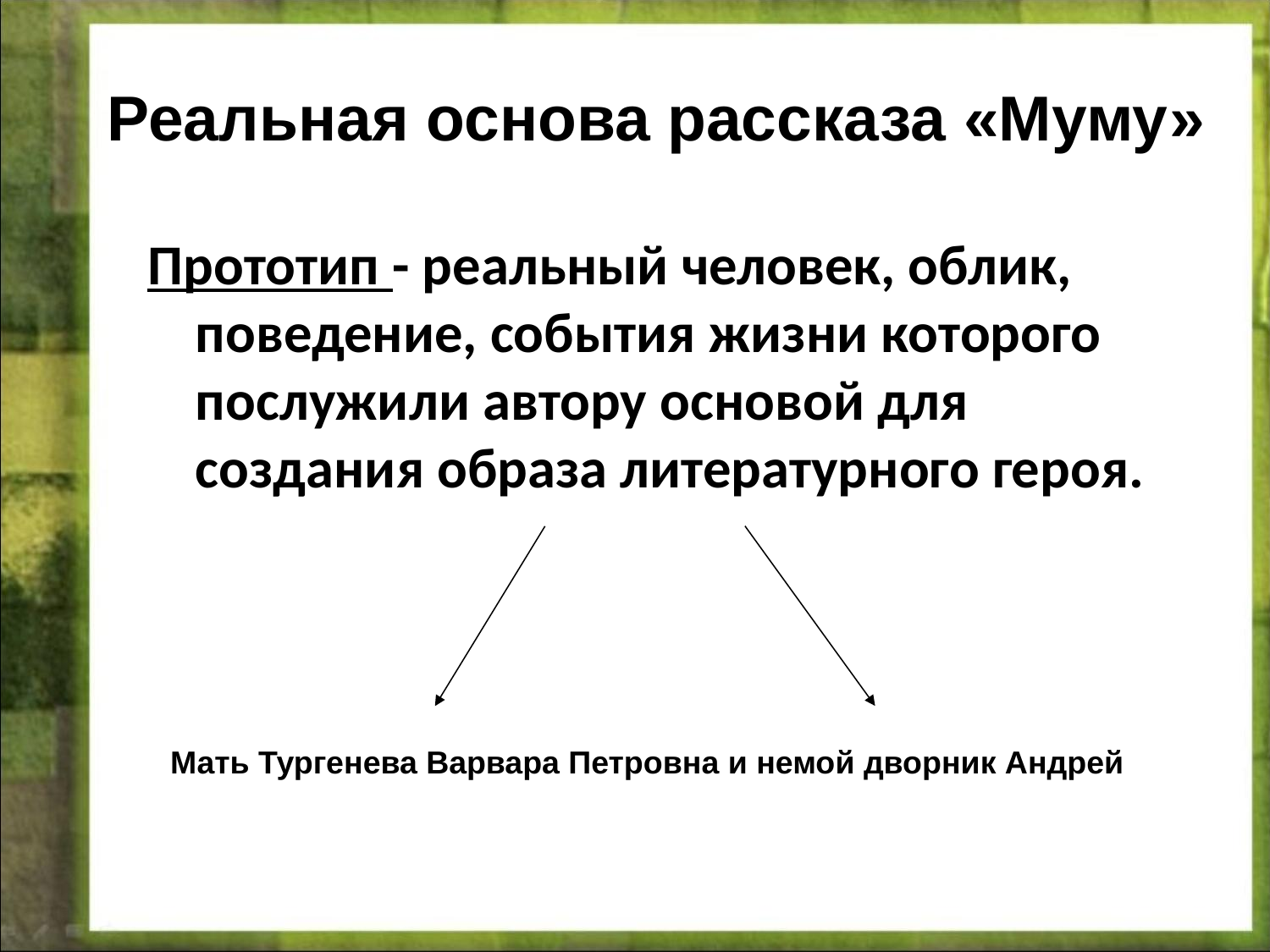

# Реальная основа рассказа «Муму»
Прототип - реальный человек, облик, поведение, события жизни которого послужили автору основой для создания образа литературного героя.

Мать Тургенева Варвара Петровна и немой дворник Андрей